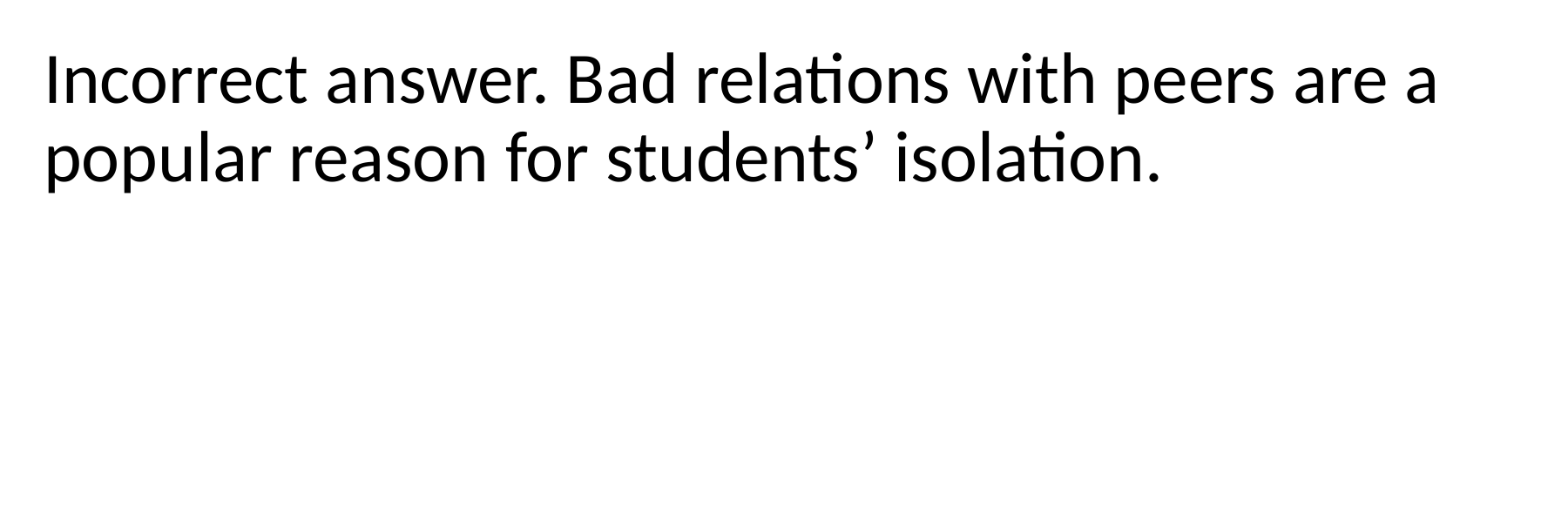

Incorrect answer. Bad relations with peers are a popular reason for students’ isolation.